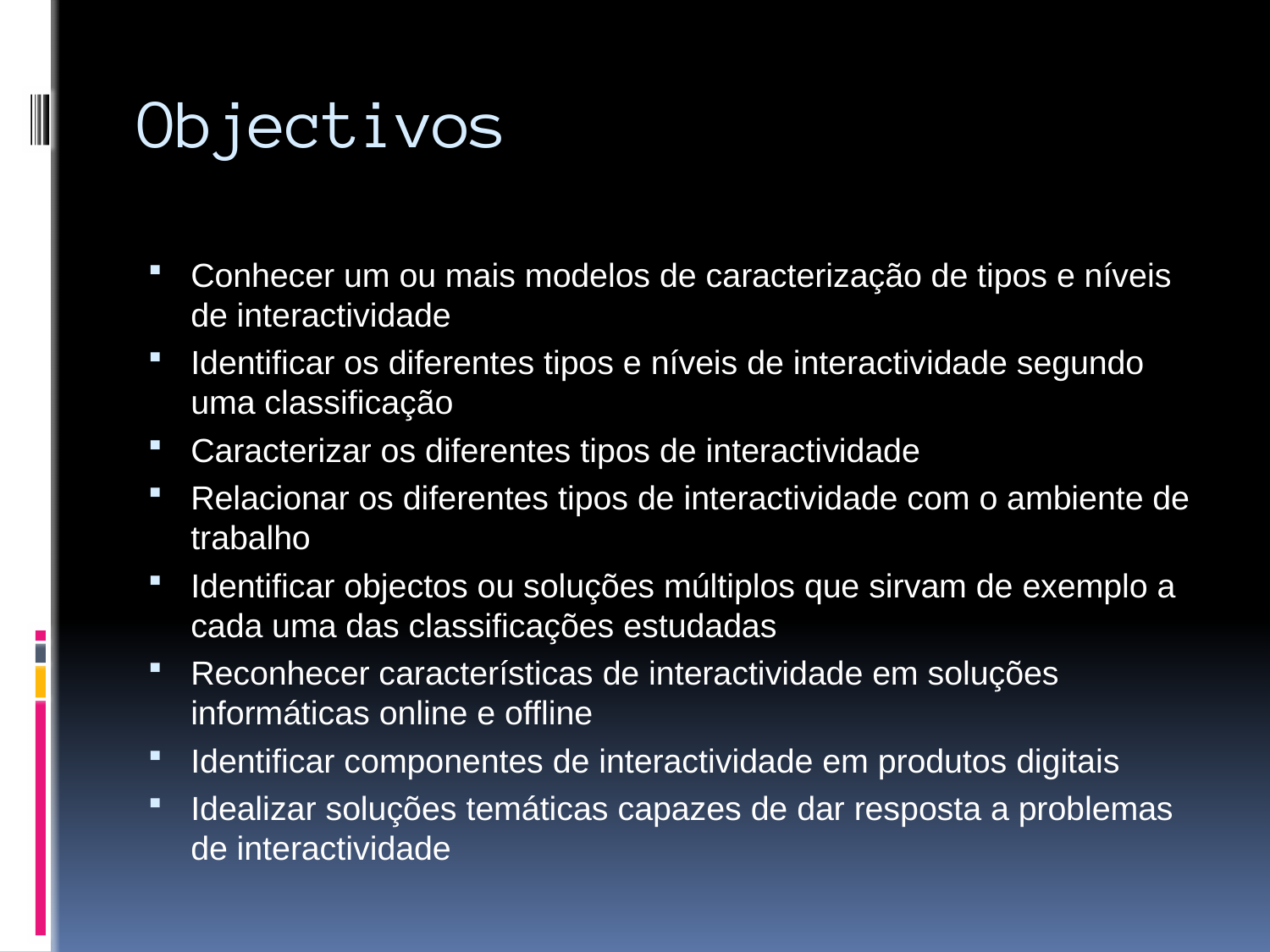

# Objectivos
Conhecer um ou mais modelos de caracterização de tipos e níveis de interactividade
Identificar os diferentes tipos e níveis de interactividade segundo uma classificação
Caracterizar os diferentes tipos de interactividade
Relacionar os diferentes tipos de interactividade com o ambiente de trabalho
Identificar objectos ou soluções múltiplos que sirvam de exemplo a cada uma das classificações estudadas
Reconhecer características de interactividade em soluções informáticas online e offline
Identificar componentes de interactividade em produtos digitais
Idealizar soluções temáticas capazes de dar resposta a problemas de interactividade